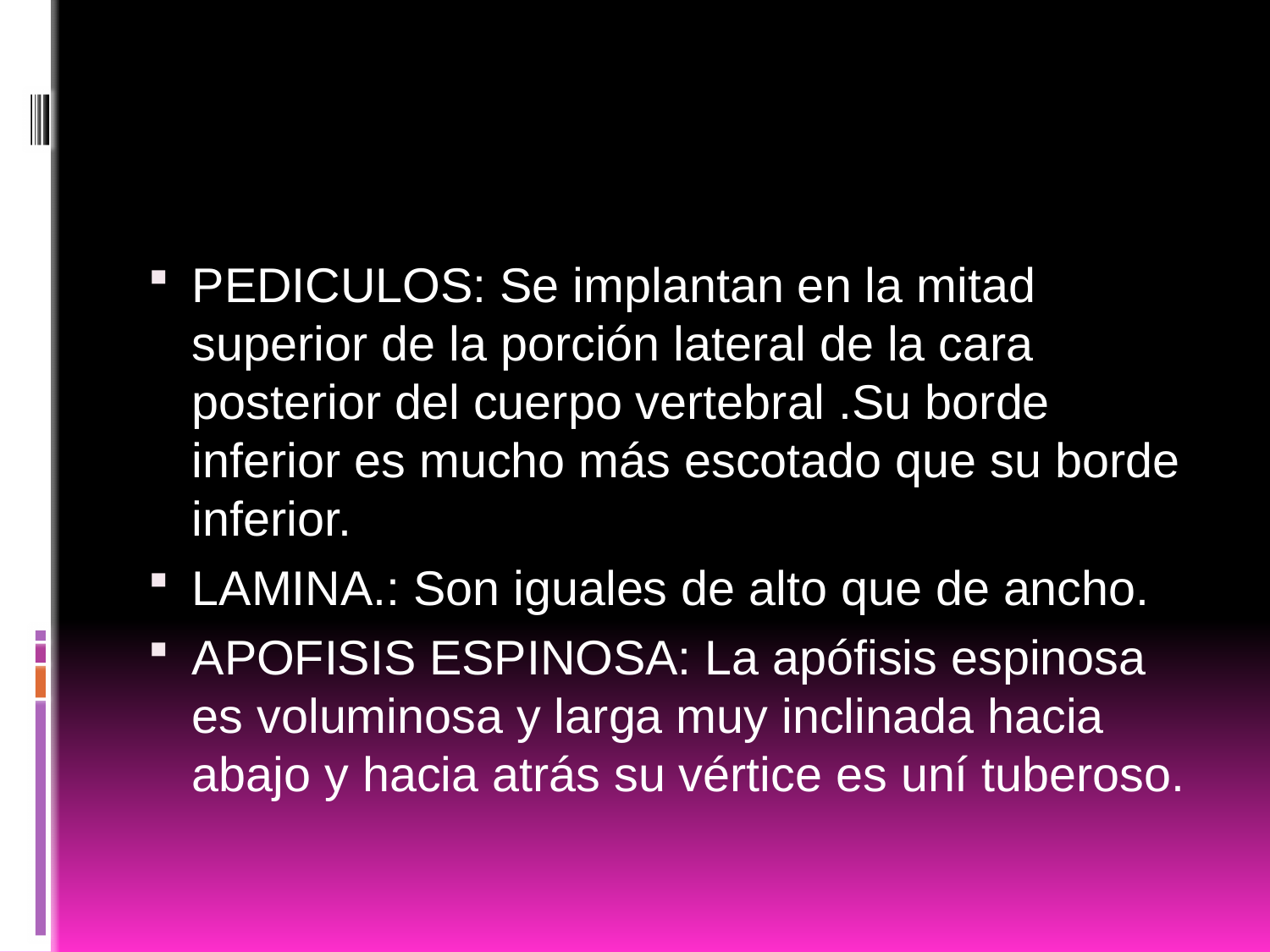

#
PEDICULOS: Se implantan en la mitad superior de la porción lateral de la cara posterior del cuerpo vertebral .Su borde inferior es mucho más escotado que su borde inferior.
LAMINA.: Son iguales de alto que de ancho.
APOFISIS ESPINOSA: La apófisis espinosa es voluminosa y larga muy inclinada hacia abajo y hacia atrás su vértice es uní tuberoso.